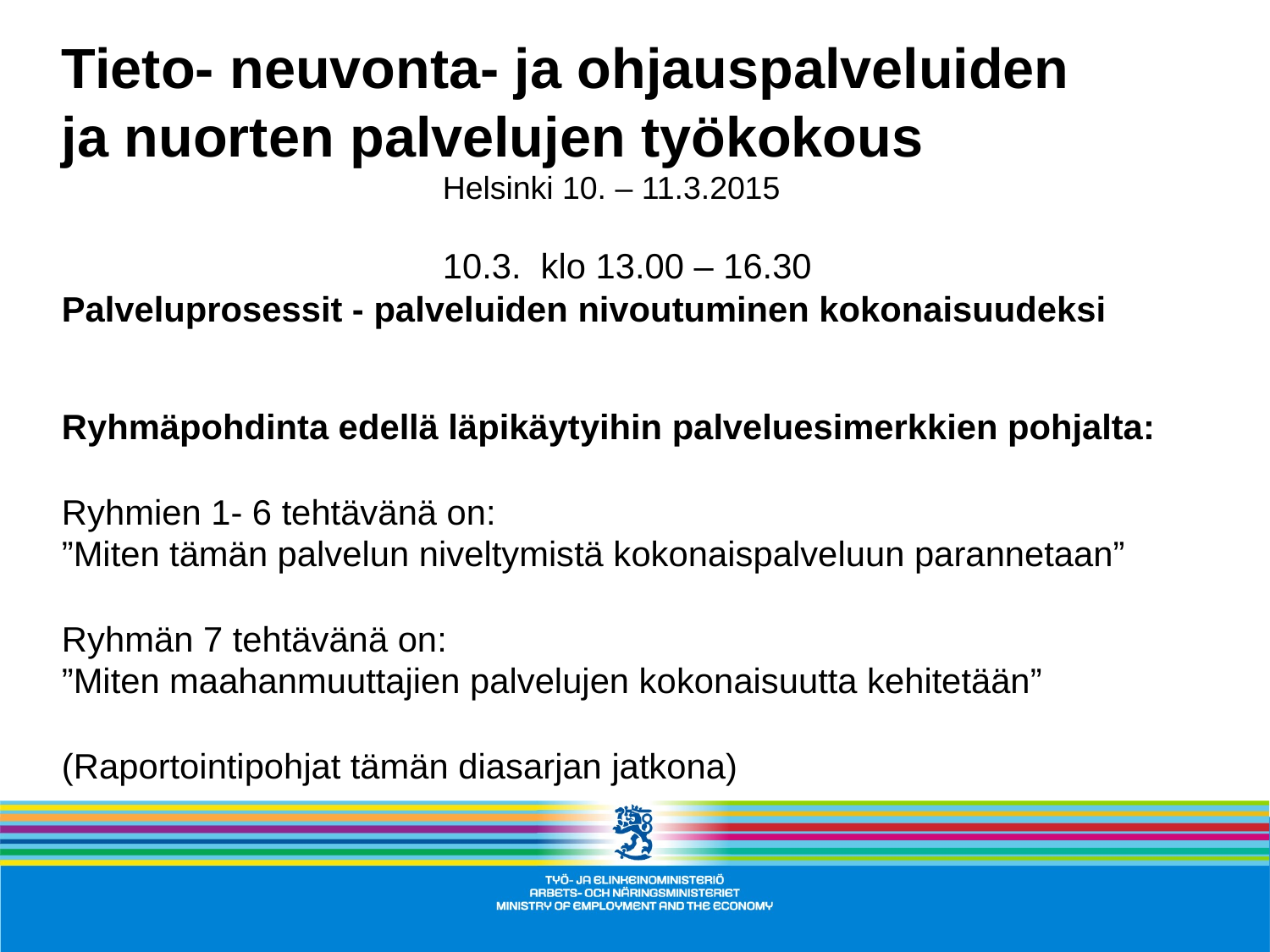

Tieto- neuvonta- ja ohjauspalveluiden
ja nuorten palvelujen työkokous
			Helsinki 10. – 11.3.2015

			10.3.  klo 13.00 – 16.30
Palveluprosessit - palveluiden nivoutuminen kokonaisuudeksi

Ryhmäpohdinta edellä läpikäytyihin palveluesimerkkien pohjalta:

Ryhmien 1- 6 tehtävänä on:
”Miten tämän palvelun niveltymistä kokonaispalveluun parannetaan”

Ryhmän 7 tehtävänä on:
”Miten maahanmuuttajien palvelujen kokonaisuutta kehitetään”

(Raportointipohjat tämän diasarjan jatkona)